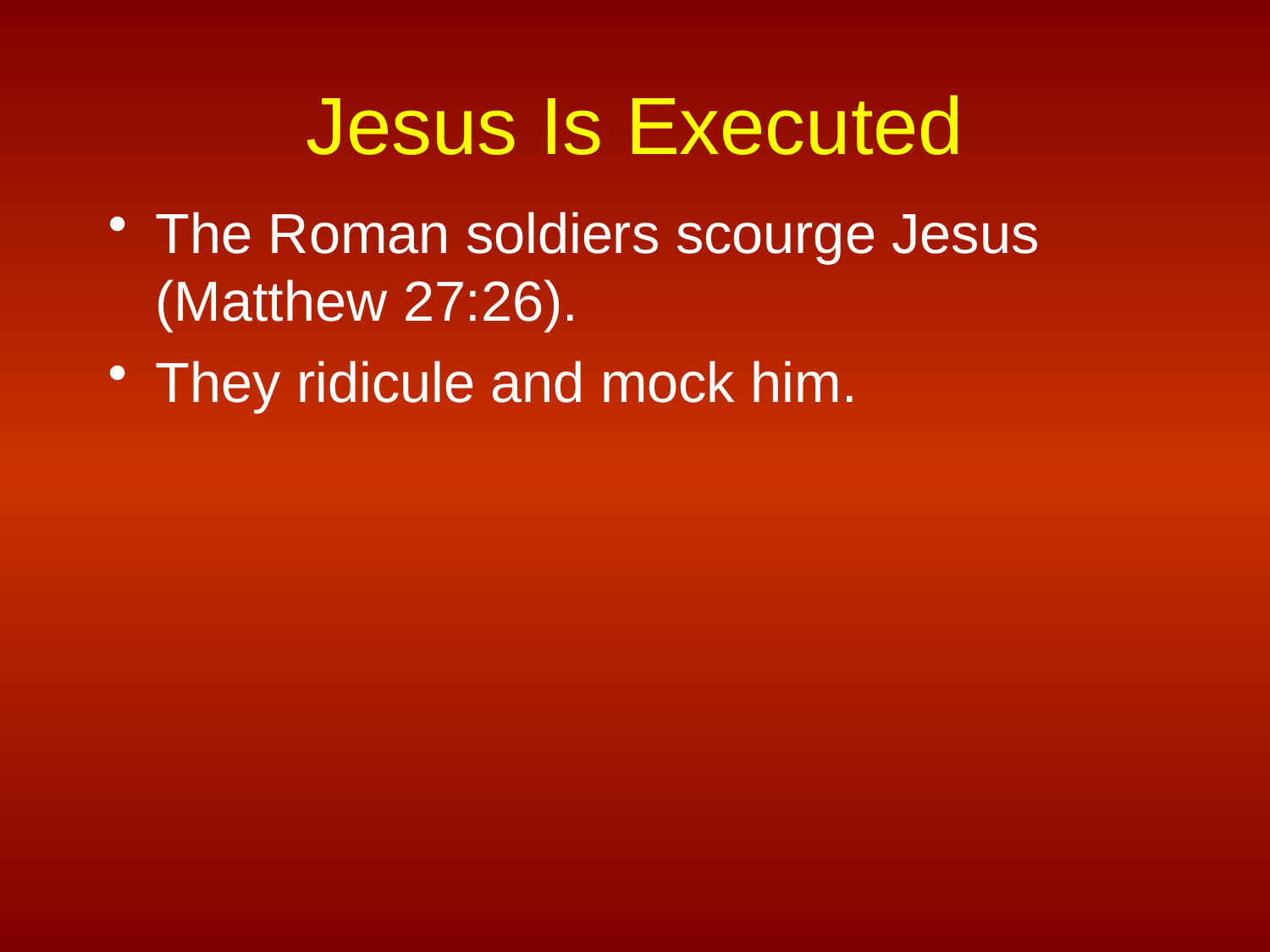

# Jesus Is Executed
The Roman soldiers scourge Jesus (Matthew 27:26).
They ridicule and mock him.